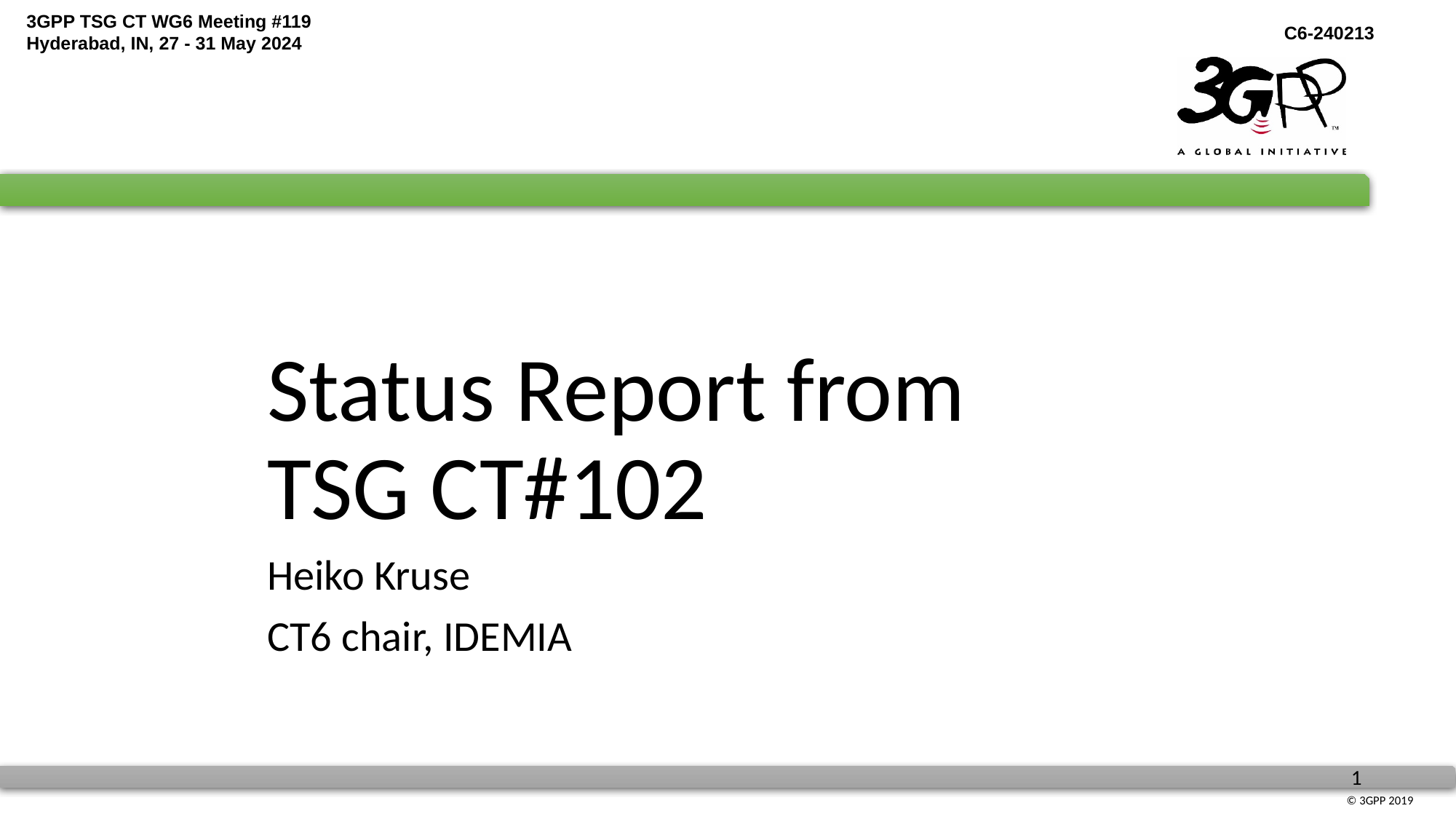

# Status Report from TSG CT#102
Heiko Kruse
CT6 chair, IDEMIA